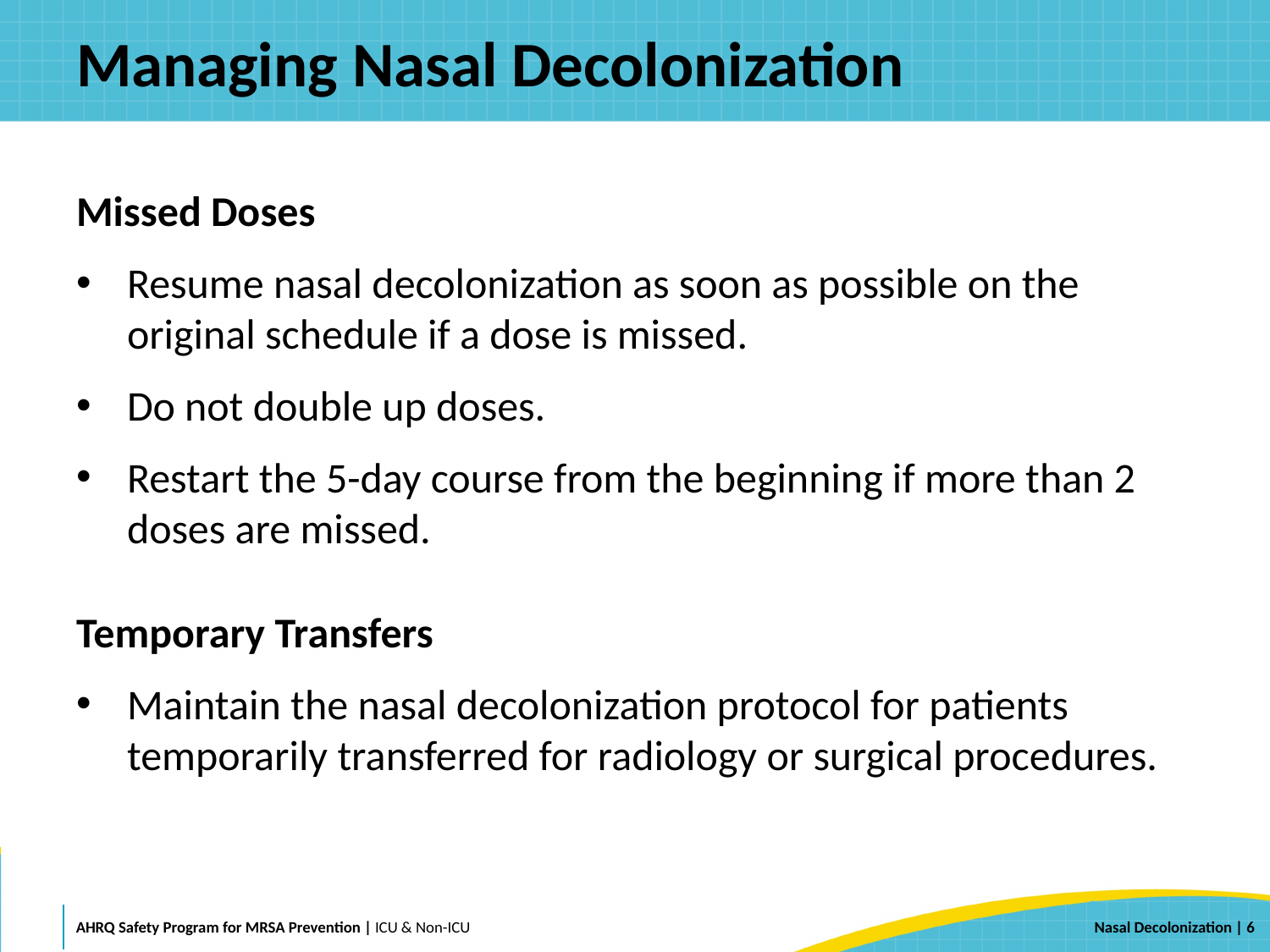

# Managing Nasal Decolonization
Missed Doses
Resume nasal decolonization as soon as possible on the original schedule if a dose is missed.
Do not double up doses.
Restart the 5-day course from the beginning if more than 2 doses are missed.
Temporary Transfers
Maintain the nasal decolonization protocol for patients temporarily transferred for radiology or surgical procedures.
 | 6